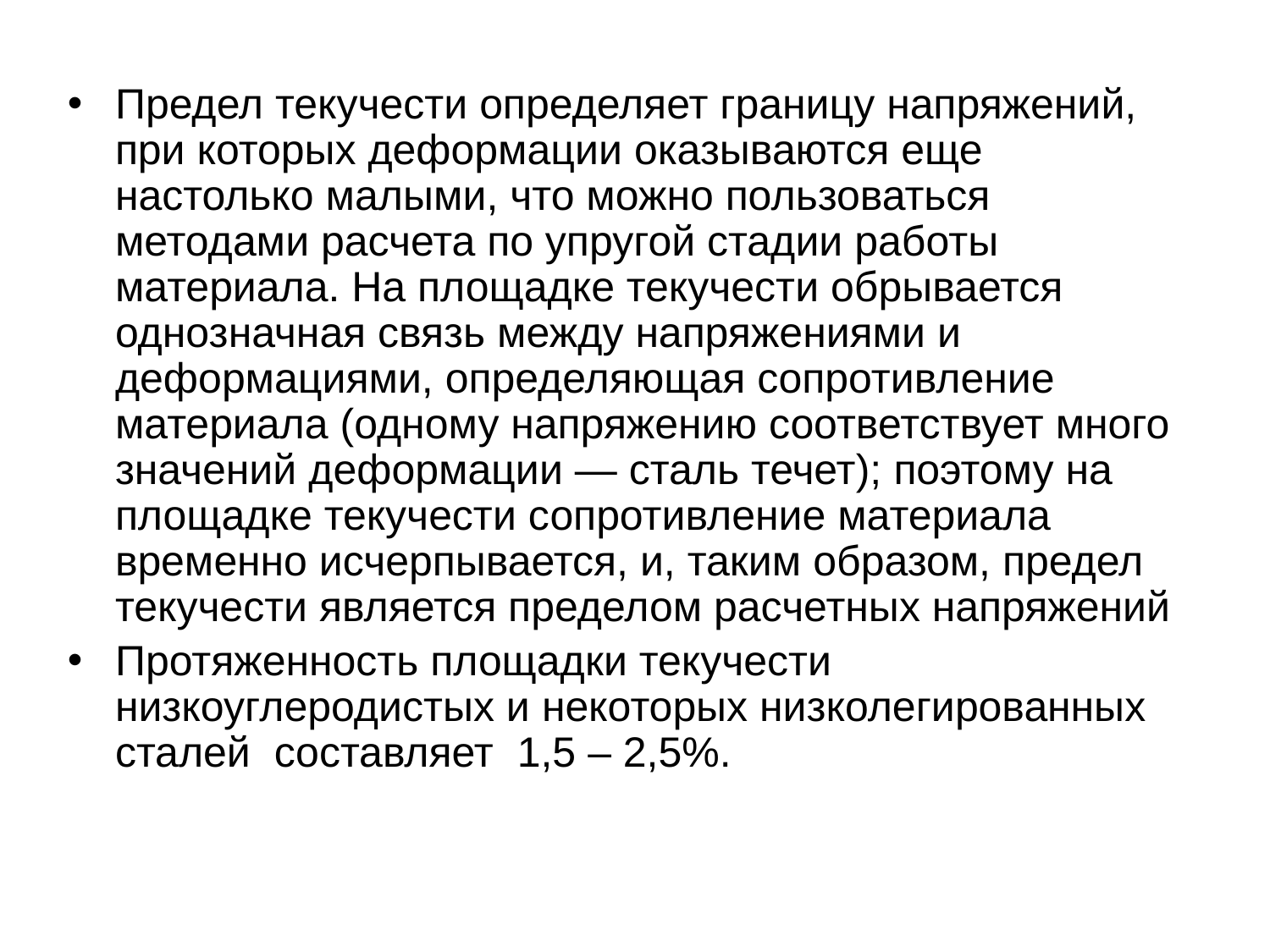

Предел текучести определяет границу напряжений, при которых деформации оказываются еще настолько малыми, что можно пользоваться методами расчета по упругой стадии работы материала. На площадке текучести обрывается однозначная связь между напряжениями и деформациями, определяющая сопротивление материала (одному напряжению соответствует много значений деформации — сталь течет); поэтому на площадке текучести сопротивление материала временно исчерпывается, и, таким образом, предел текучести является пределом расчетных напряжений
Протяженность площадки текучести низкоуглеродистых и некоторых низколегированных  сталей  составляет  1,5 – 2,5%.